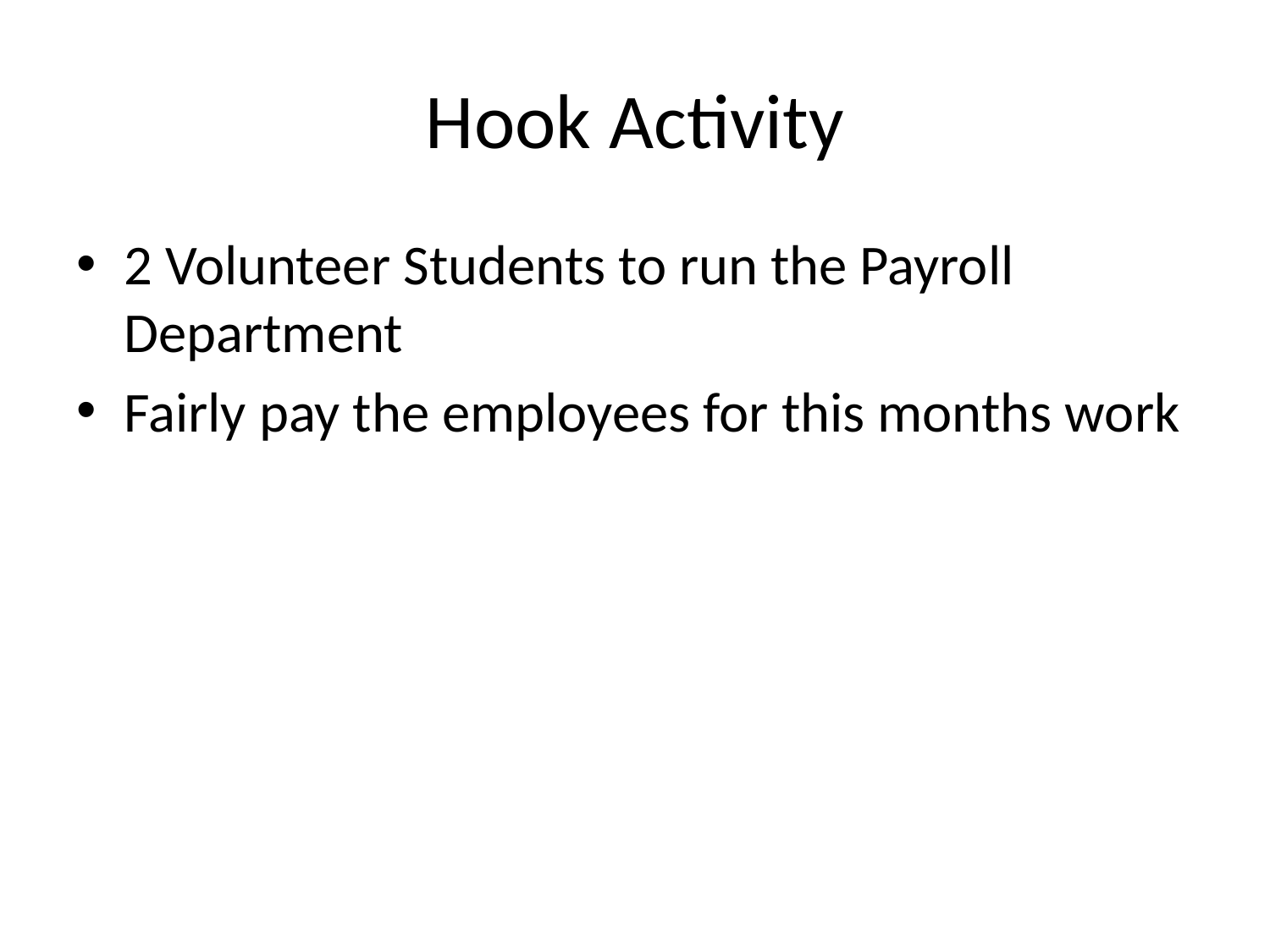

# Hook Activity
2 Volunteer Students to run the Payroll Department
Fairly pay the employees for this months work